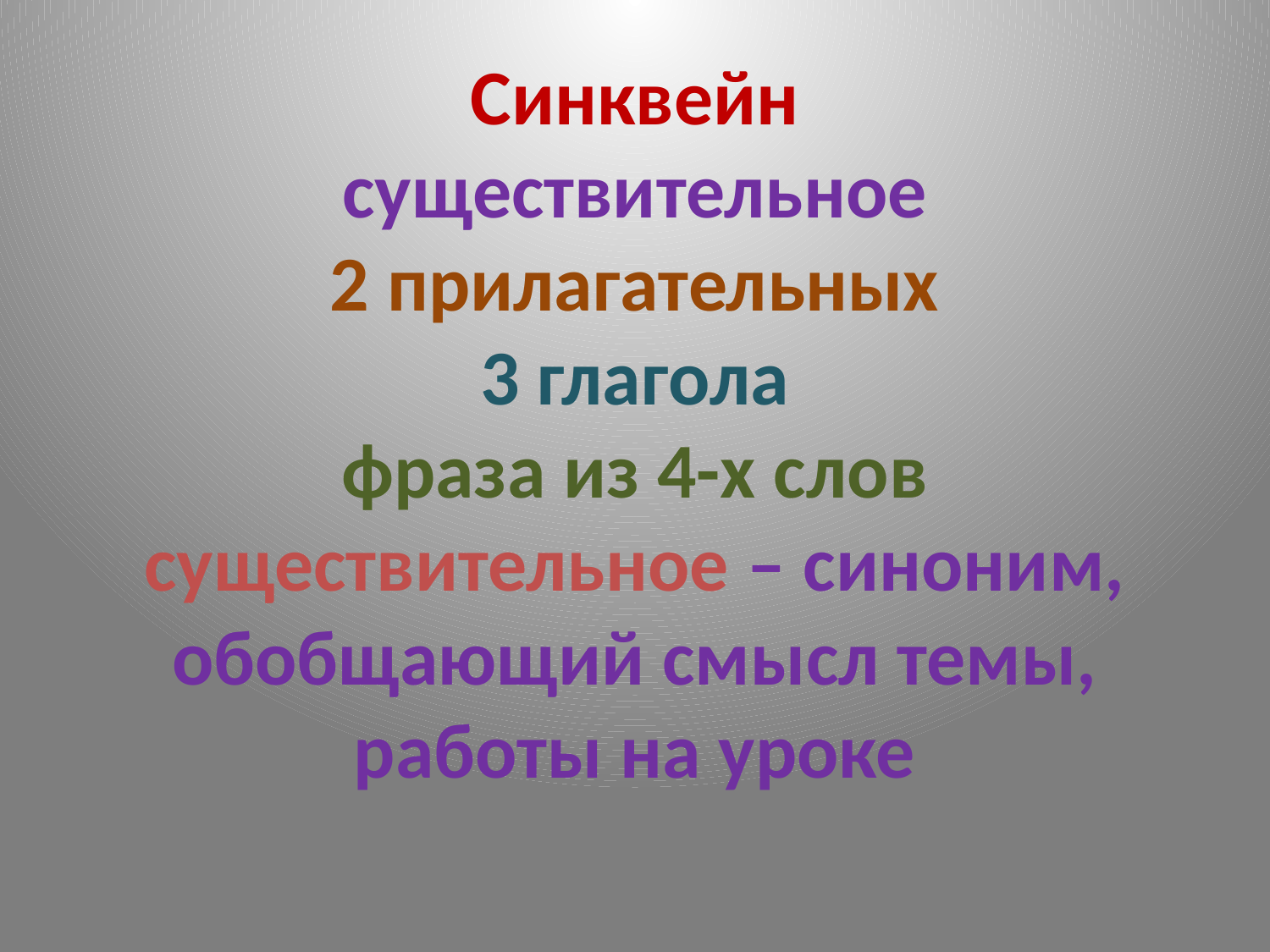

# Синквейн существительное 2 прилагательных 3 глагола фраза из 4-х слов существительное – синоним, обобщающий смысл темы, работы на уроке